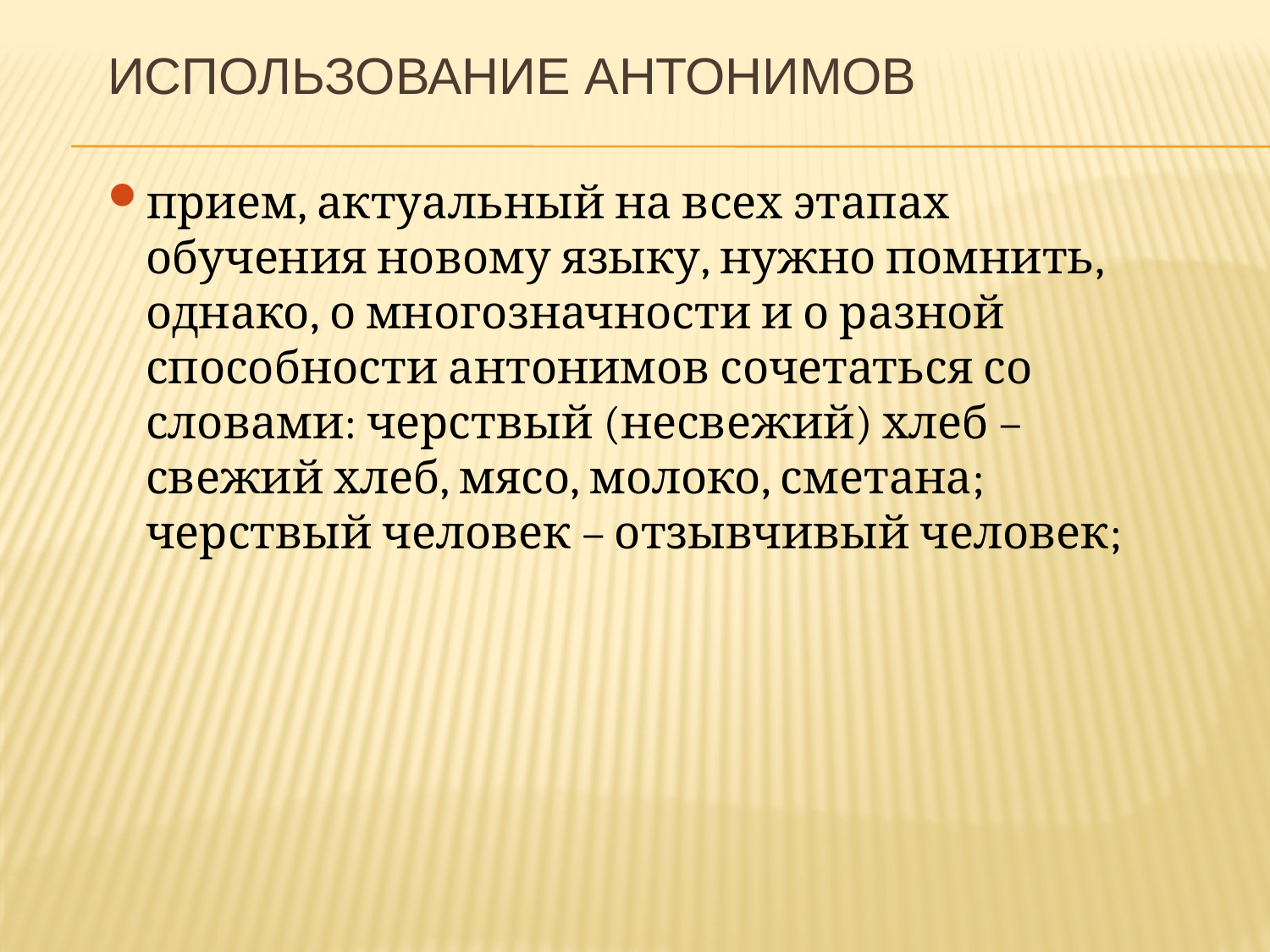

# Использование антонимов
прием, актуальный на всех этапах обучения новому языку, нужно помнить, однако, о многозначности и о разной способности антонимов сочетаться со словами: черствый (несвежий) хлеб – свежий хлеб, мясо, молоко, сметана; черствый человек – отзывчивый человек;